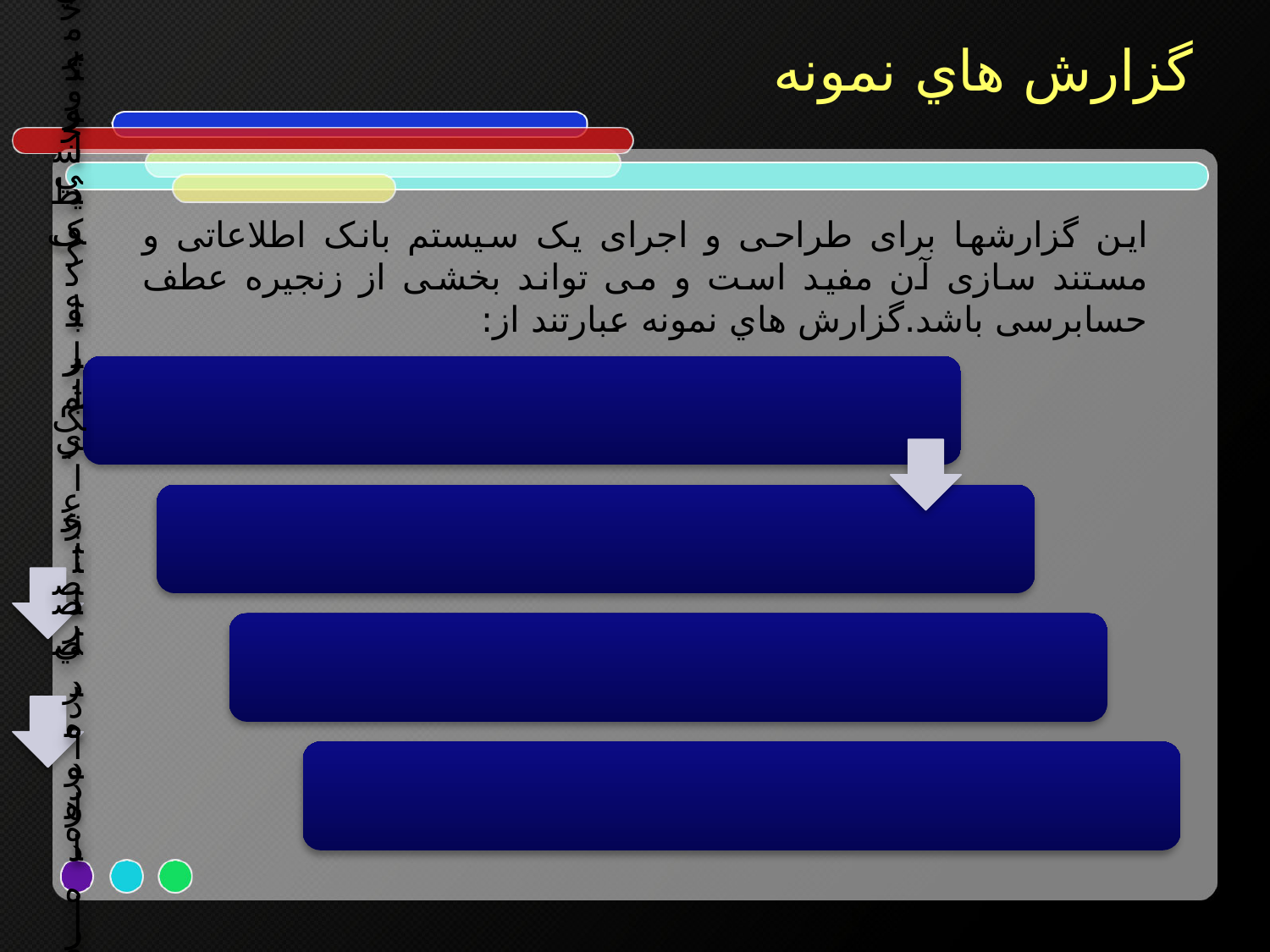

# گزارش هاي نمونه
این گزارشها برای طراحی و اجرای یک سیستم بانک اطلاعاتی و مستند سازی آن مفید است و می تواند بخشی از زنجیره عطف حسابرسی باشد.گزارش هاي نمونه عبارتند از: